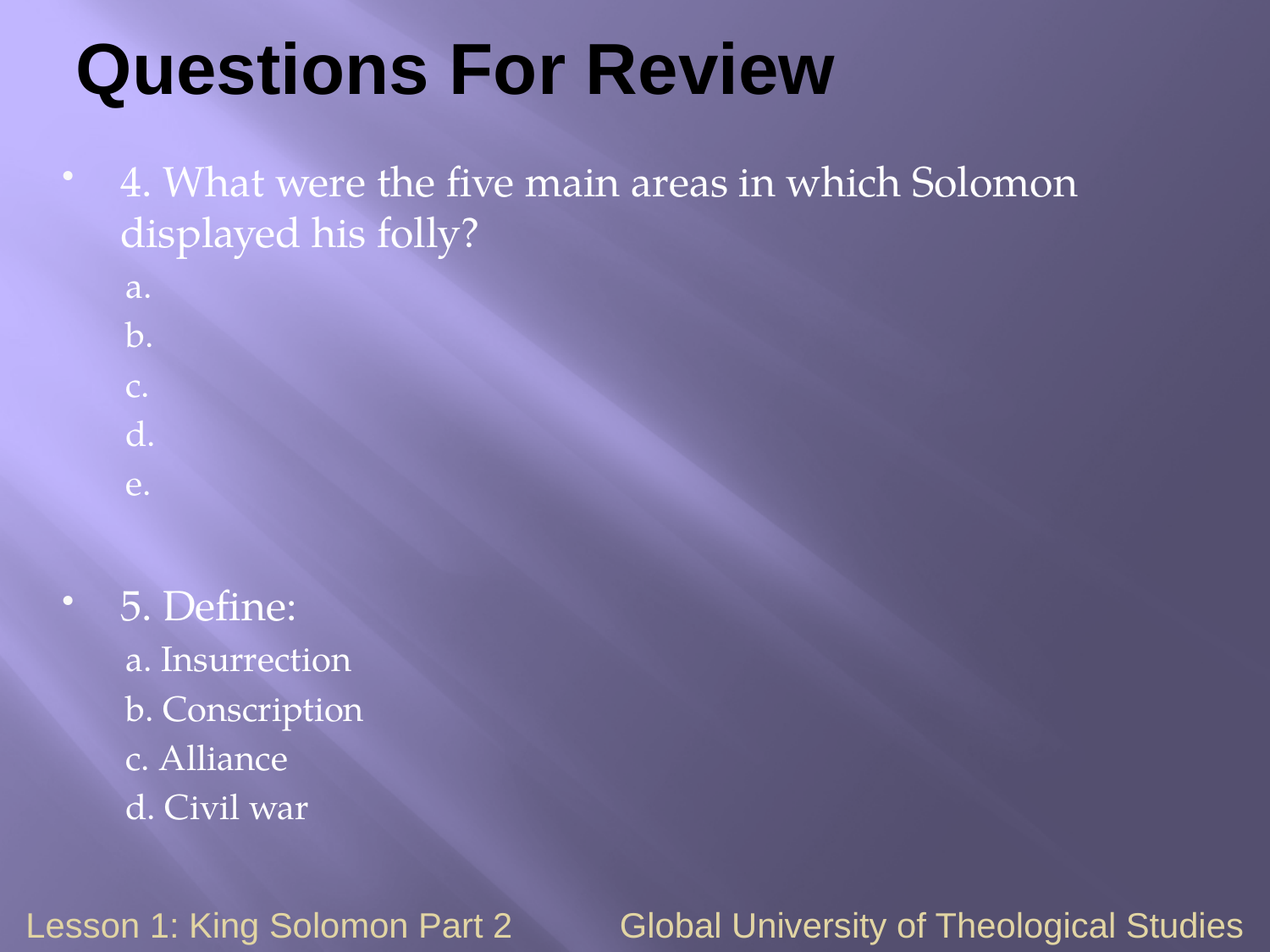

# Questions For Review
4. What were the five main areas in which Solomon displayed his folly?
a.
b.
c.
d.
e.

5. Define:
a. Insurrection
b. Conscription
c. Alliance
d. Civil war
Lesson 1: King Solomon Part 2           Global University of Theological Studies